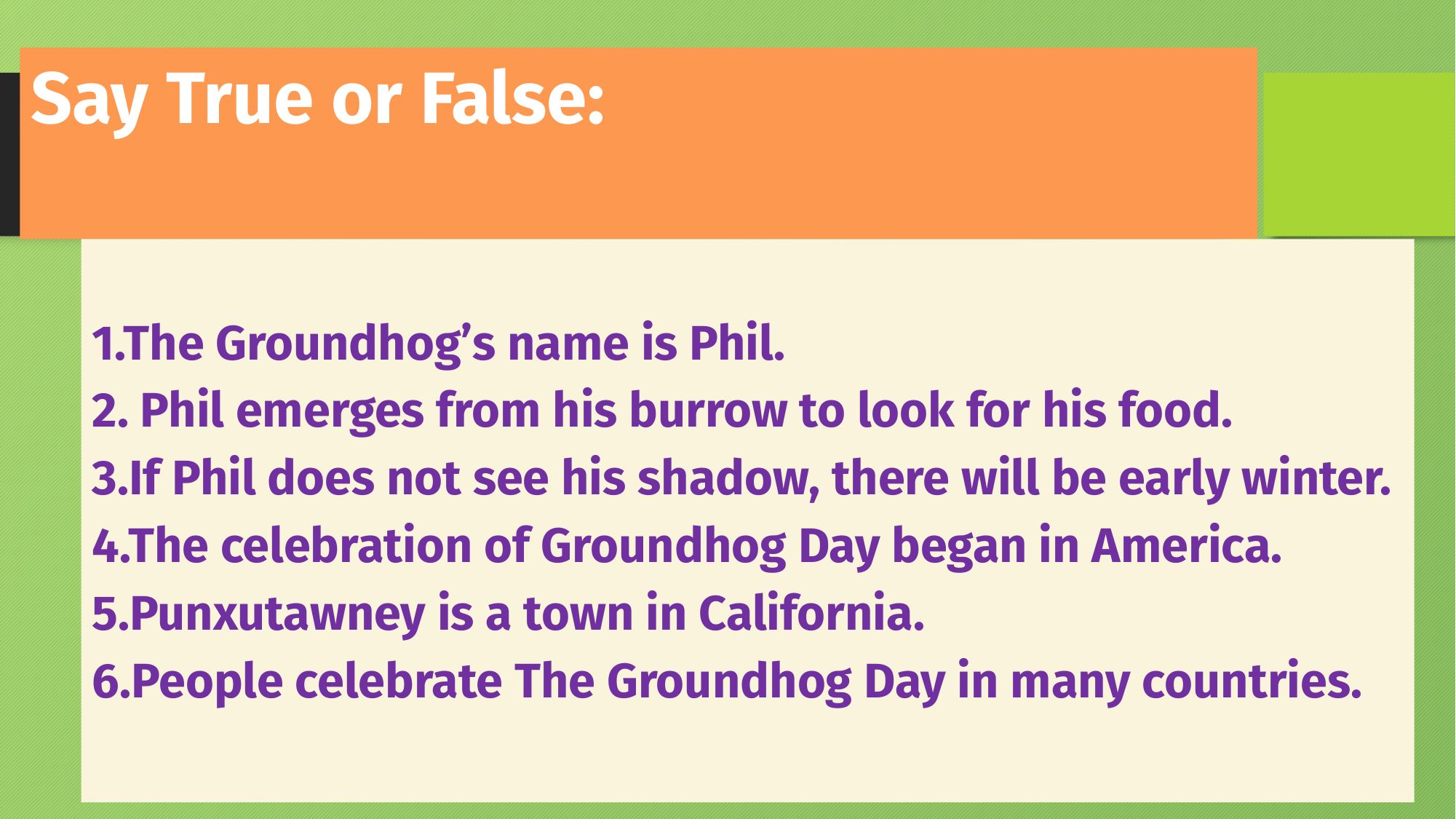

# Say True or False:

1.The Groundhog’s name is Phil.
2. Phil emerges from his burrow to look for his food.
3.If Phil does not see his shadow, there will be early winter.
4.The celebration of Groundhog Day began in America.
5.Punxutawney is a town in California.
6.People celebrate The Groundhog Day in many countries.